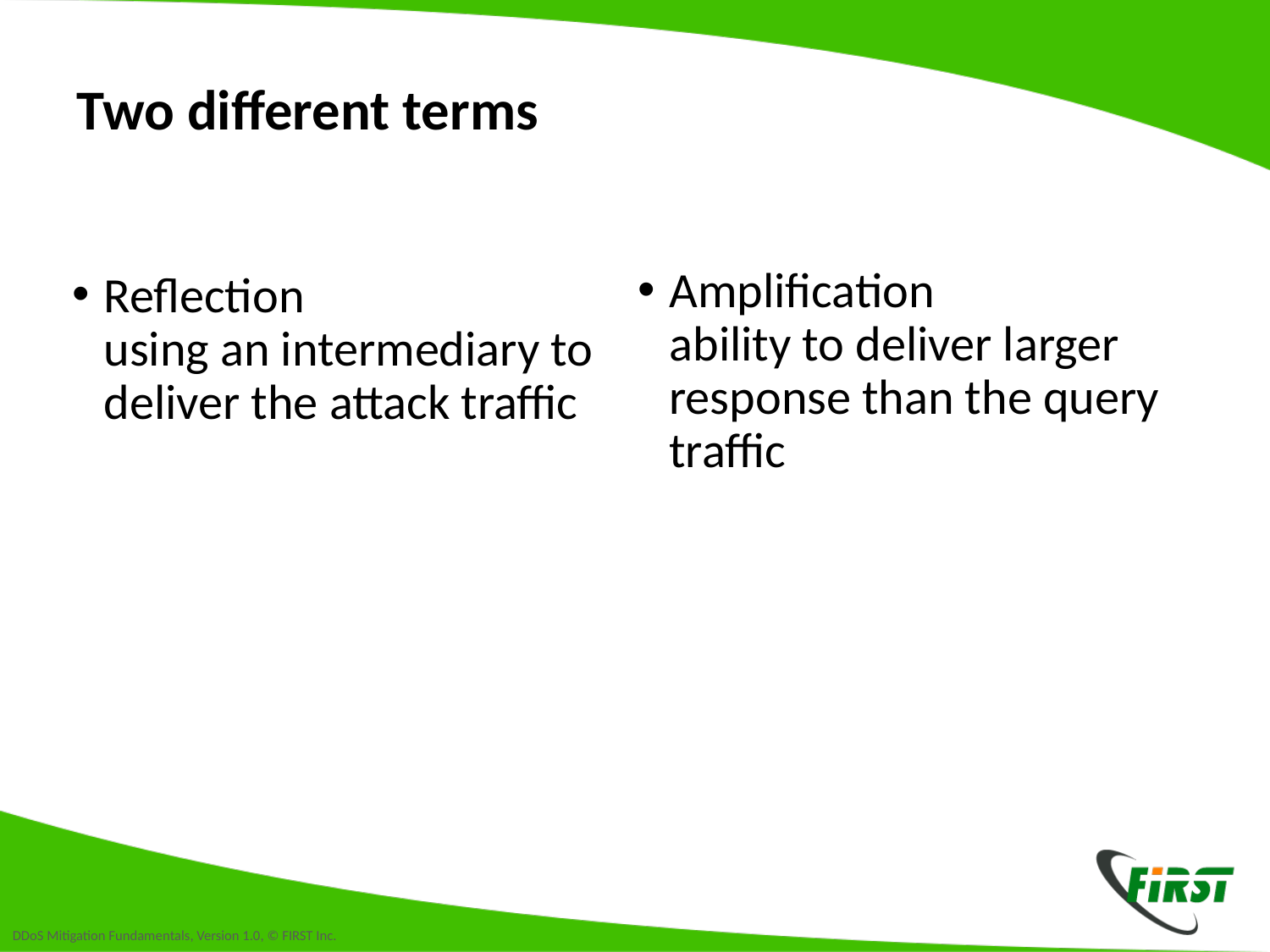

# Two different terms

Reflection
using an intermediary to deliver the attack traffic

Amplification
ability to deliver larger response than the query traffic